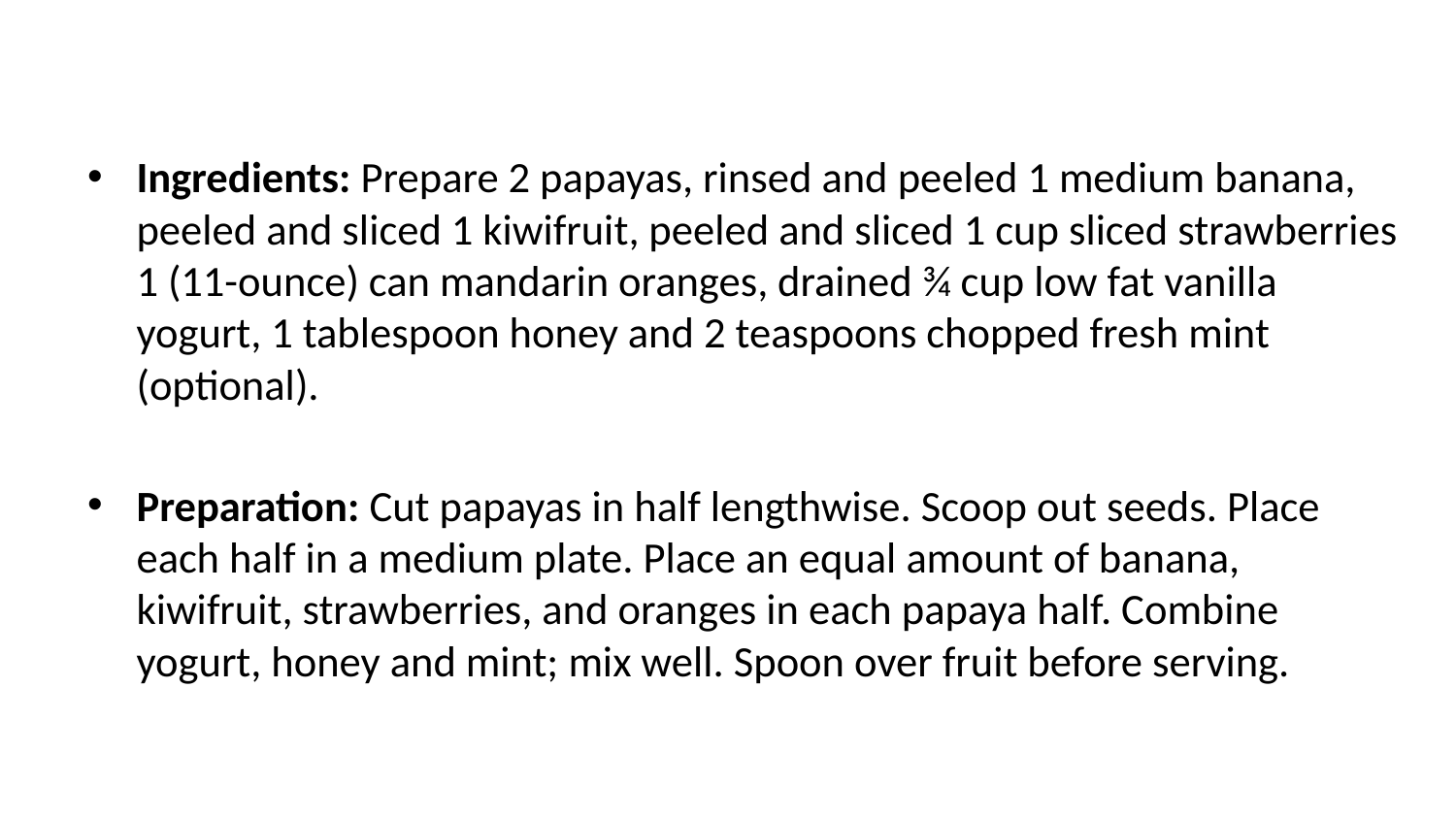

Ingredients: Prepare 2 papayas, rinsed and peeled 1 medium banana, peeled and sliced 1 kiwifruit, peeled and sliced 1 cup sliced strawberries 1 (11-ounce) can mandarin oranges, drained ¾ cup low fat vanilla yogurt, 1 tablespoon honey and 2 teaspoons chopped fresh mint (optional).

Preparation: Cut papayas in half lengthwise. Scoop out seeds. Place each half in a medium plate. Place an equal amount of banana, kiwifruit, strawberries, and oranges in each papaya half. Combine yogurt, honey and mint; mix well. Spoon over fruit before serving.